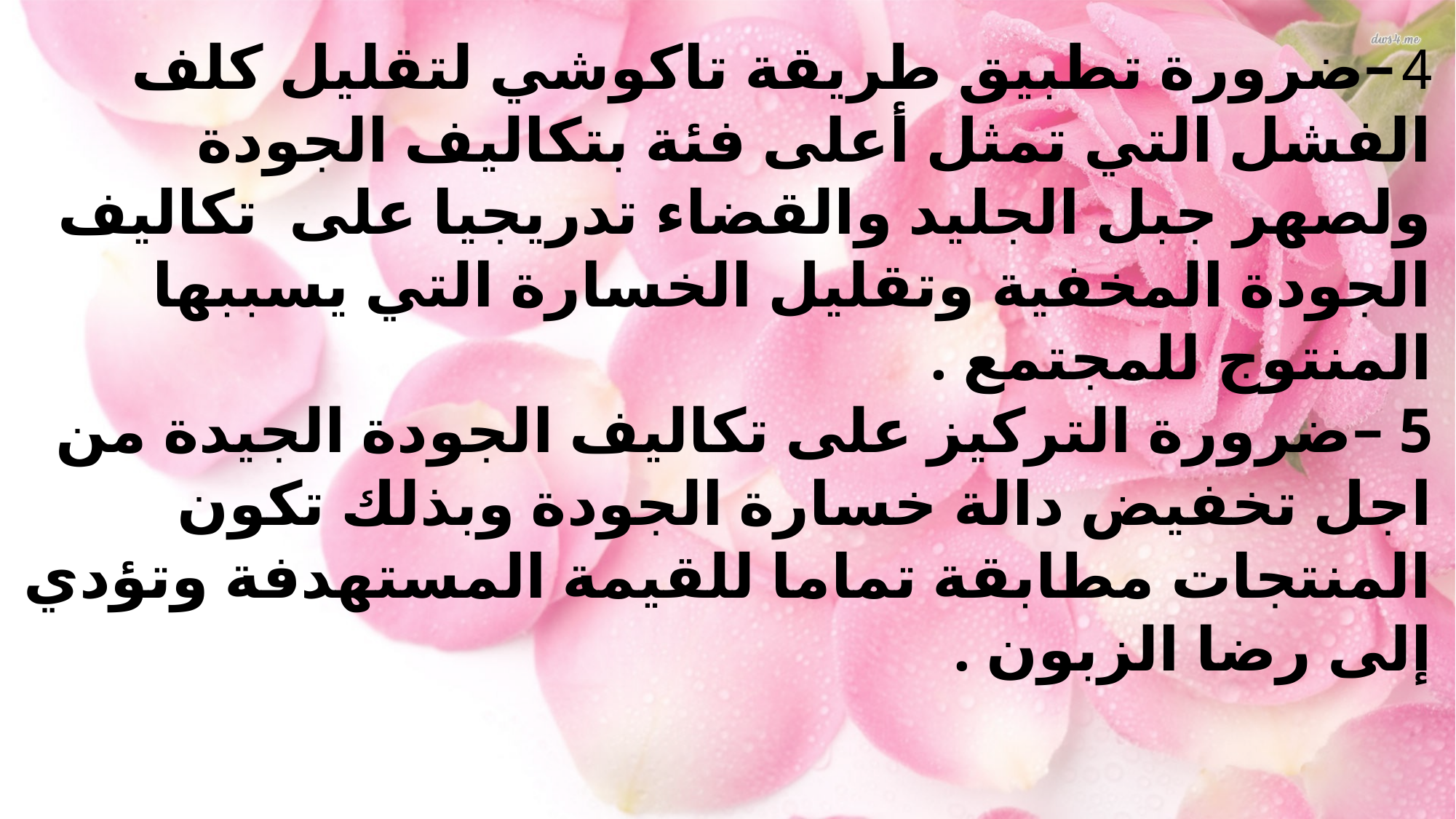

4 –ضرورة تطبيق طريقة تاكوشي لتقليل كلف الفشل التي تمثل أعلى فئة بتكاليف الجودة ولصهر جبل الجليد والقضاء تدريجيا على  تكاليف الجودة المخفية وتقليل الخسارة التي يسببها المنتوج للمجتمع .
5 –ضرورة التركيز على تكاليف الجودة الجيدة من اجل تخفيض دالة خسارة الجودة وبذلك تكون المنتجات مطابقة تماما للقيمة المستهدفة وتؤدي إلى رضا الزبون .